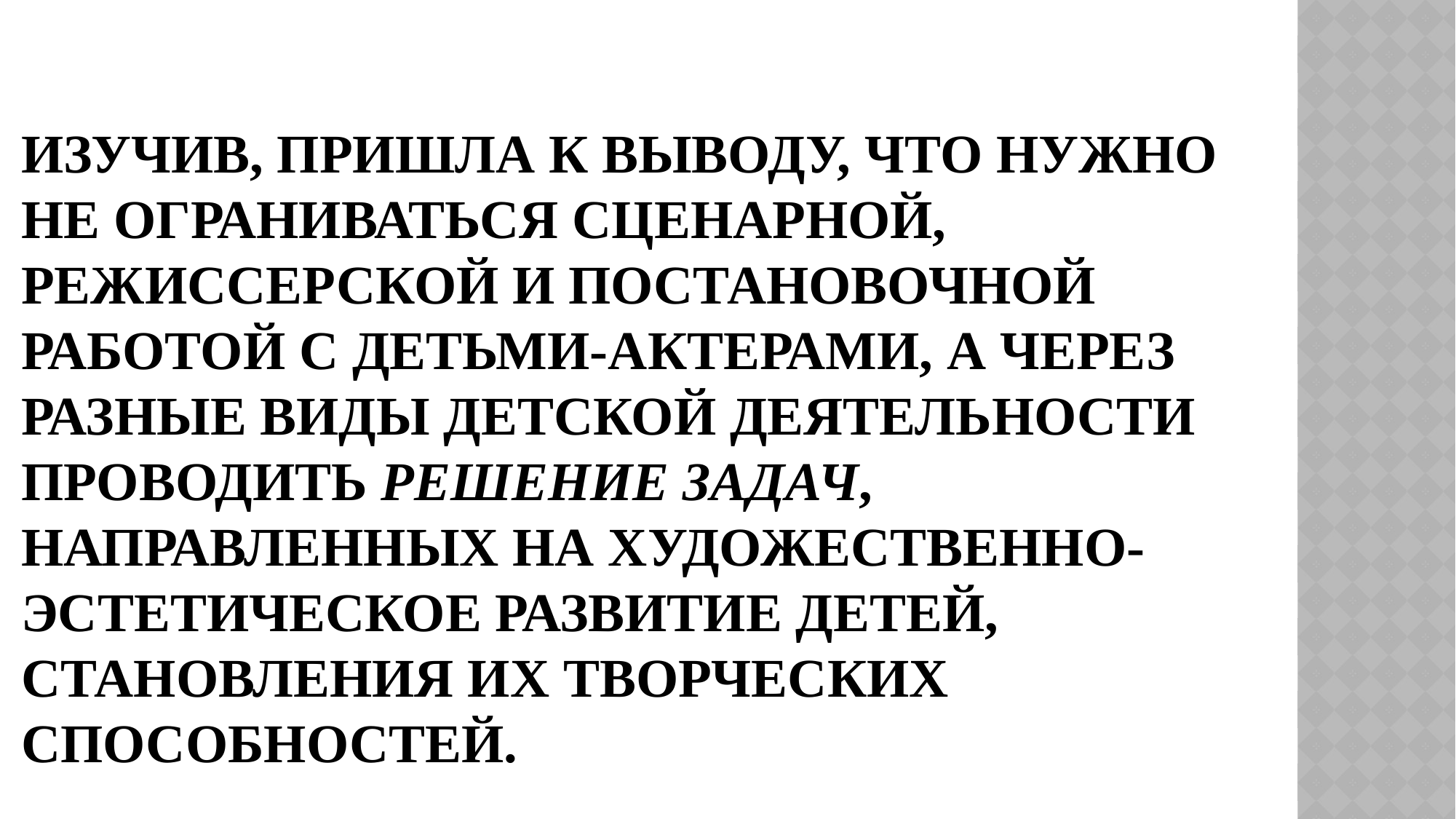

# Изучив, пришла к выводу, что нужно не ограниваться сценарной, режиссерской и постановочной работой с детьми-актерами, а через  разные виды детской деятельности проводить решение задач, направленных на художественно-эстетическое развитие детей, становления их творческих способностей.